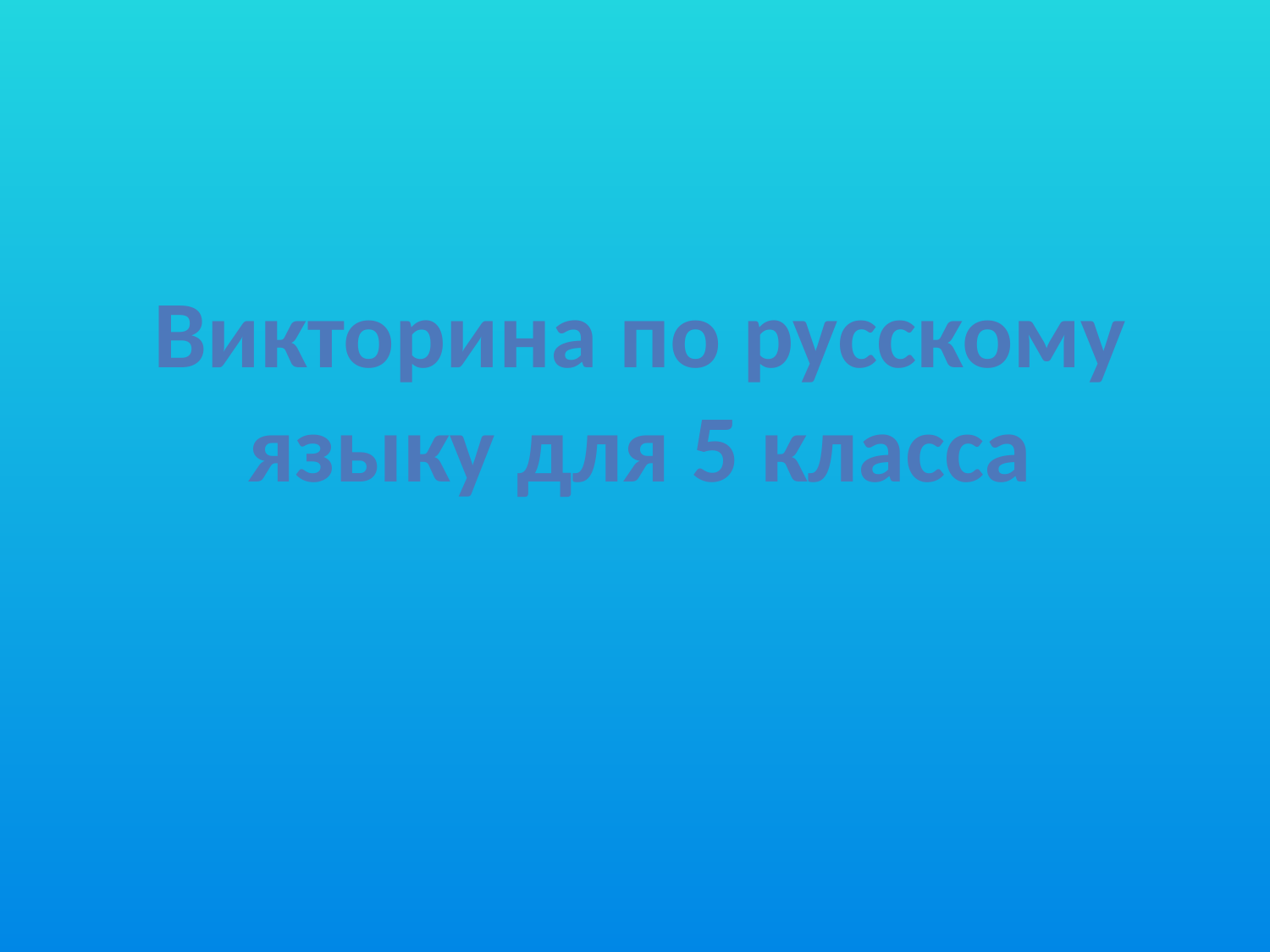

Викторина по русскому языку для 5 класса
#